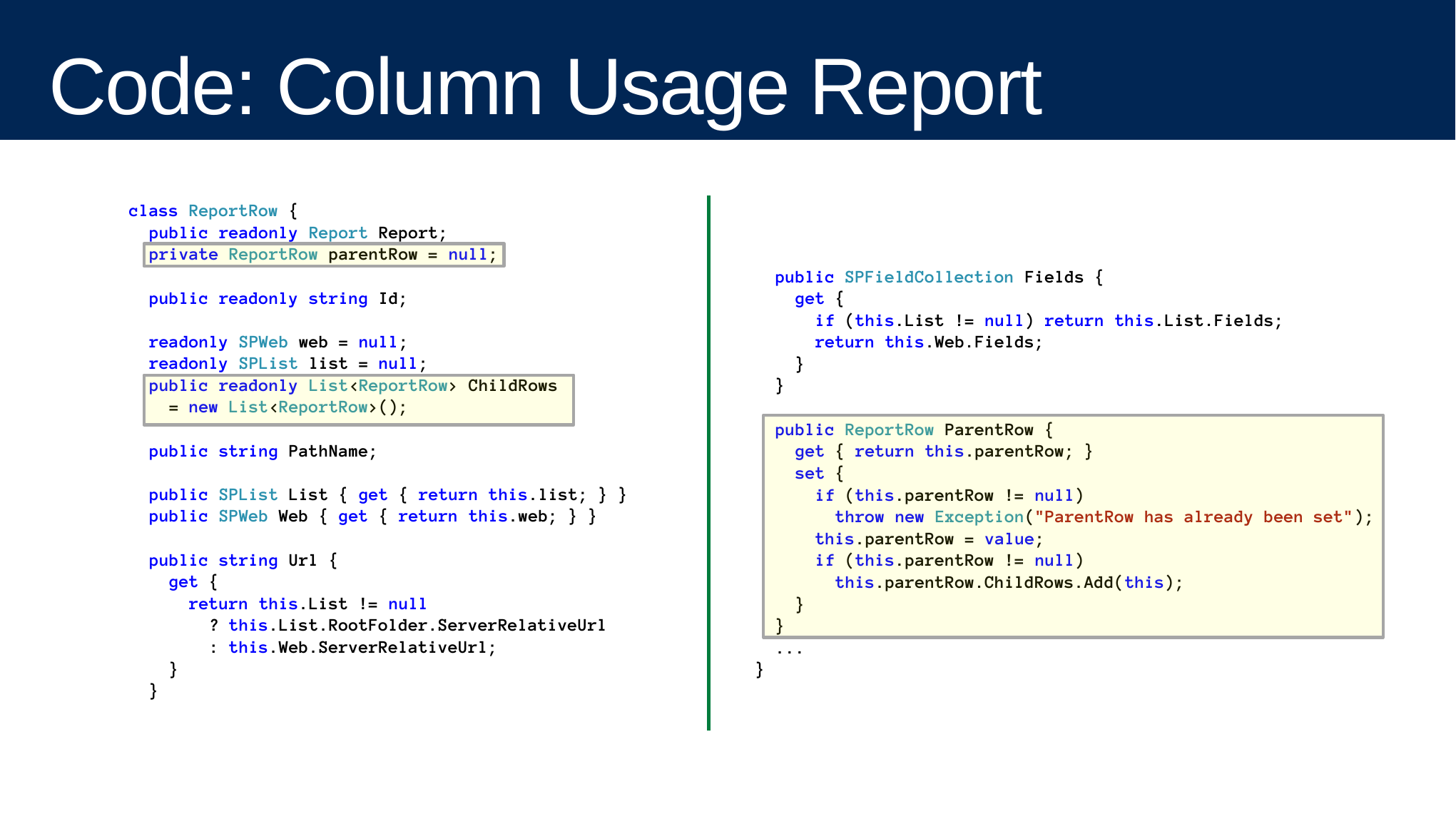

# Code: Column Usage Report

class ReportRow {
  public readonly Report Report;
  private ReportRow parentRow = null;

  public readonly string Id;

  readonly SPWeb web = null;
  readonly SPList list = null;
  public readonly List<ReportRow> ChildRows
    = new List<ReportRow>();

  public string PathName;

  public SPList List { get { return this.list; } }
  public SPWeb Web { get { return this.web; } }

  public string Url {
    get {
      return this.List != null
        ? this.List.RootFolder.ServerRelativeUrl
        : this.Web.ServerRelativeUrl;
    }
  }

  public SPFieldCollection Fields {
    get {
      if (this.List != null) return this.List.Fields;
      return this.Web.Fields;
    }
  }

  public ReportRow ParentRow {
    get { return this.parentRow; }
    set {
      if (this.parentRow != null)
        throw new Exception("ParentRow has already been set");
      this.parentRow = value;
      if (this.parentRow != null)
        this.parentRow.ChildRows.Add(this);
    }
  }
  ...
}